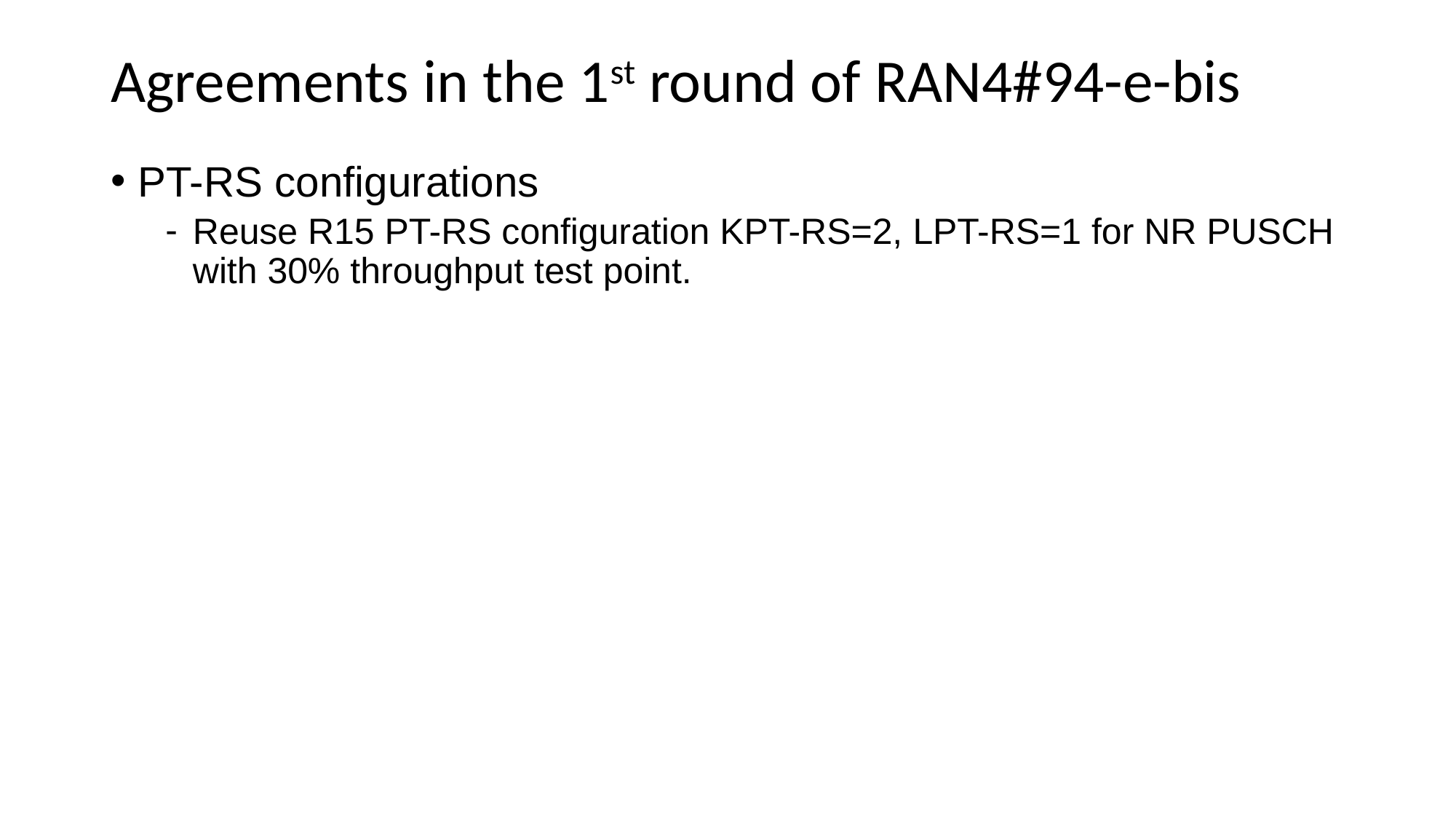

# Agreements in the 1st round of RAN4#94-e-bis
PT-RS configurations
Reuse R15 PT-RS configuration KPT-RS=2, LPT-RS=1 for NR PUSCH with 30% throughput test point.